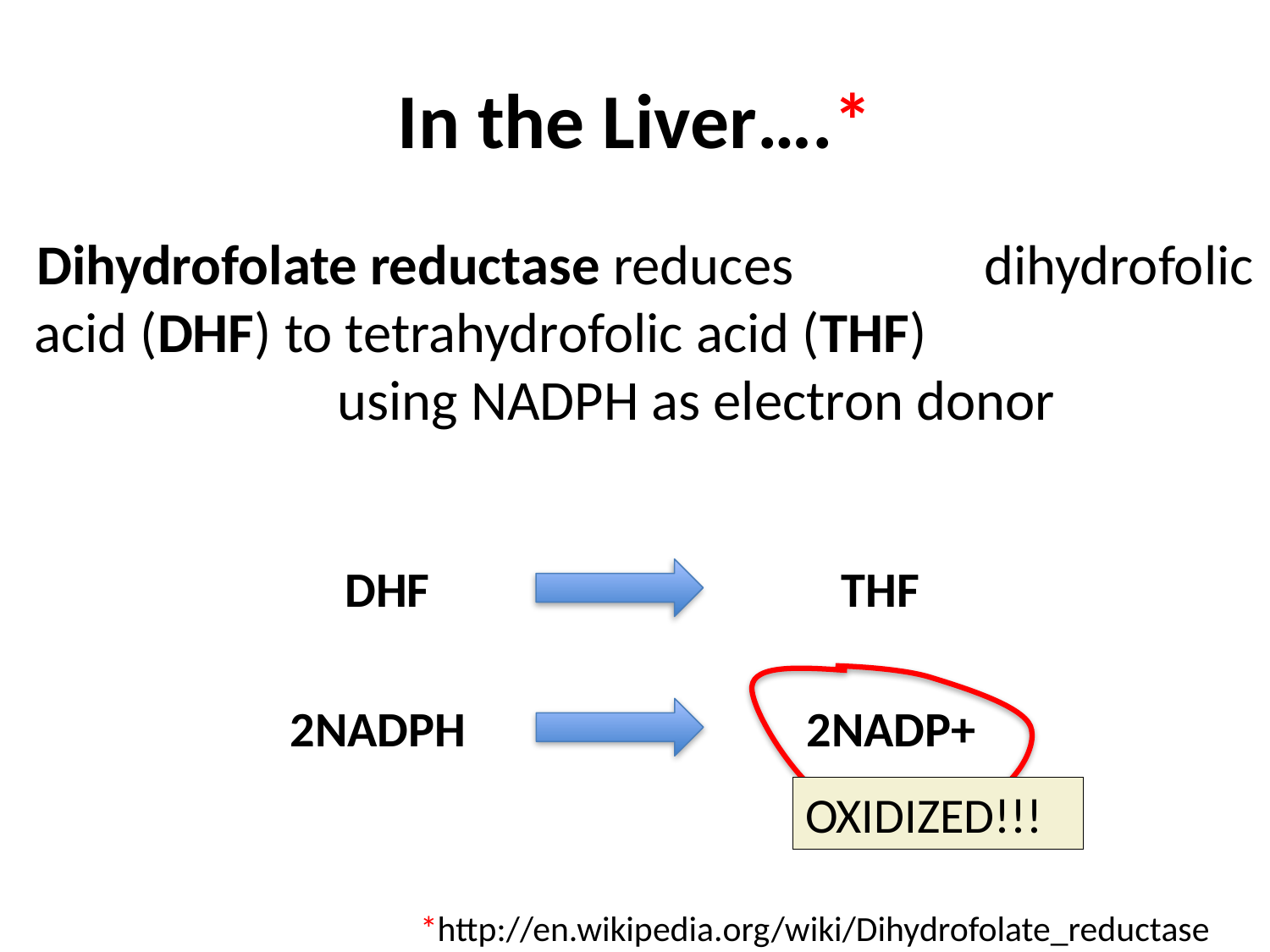

# In the Liver….*
Dihydrofolate reductase reduces               dihydrofolic acid (DHF) to tetrahydrofolic acid (THF)                                   using NADPH as electron donor
DHF
THF

2NADPH
2NADP+

OXIDIZED!!!
*http://en.wikipedia.org/wiki/Dihydrofolate_reductase